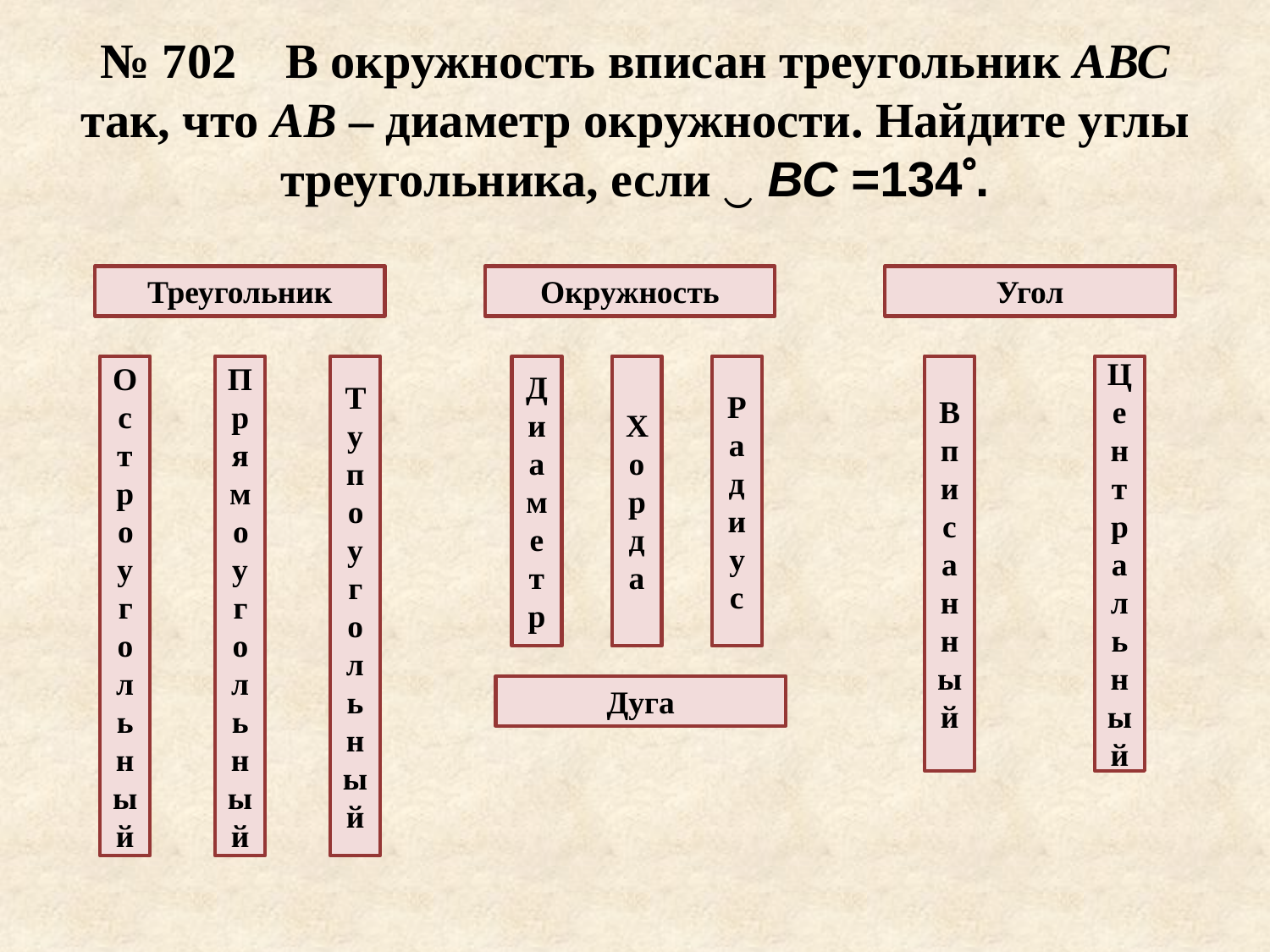

# № 702    В окружность вписан треугольник АВС так, что АВ – диаметр окружности. Найдите углы треугольника, если ‿ ВС =134°.
Треугольник
Окружность
Угол
Остроугольный
Прямоугольный
Тупоугольный
Диаметр
Хорда
Радиус
Вписанный
Центральный
Дуга